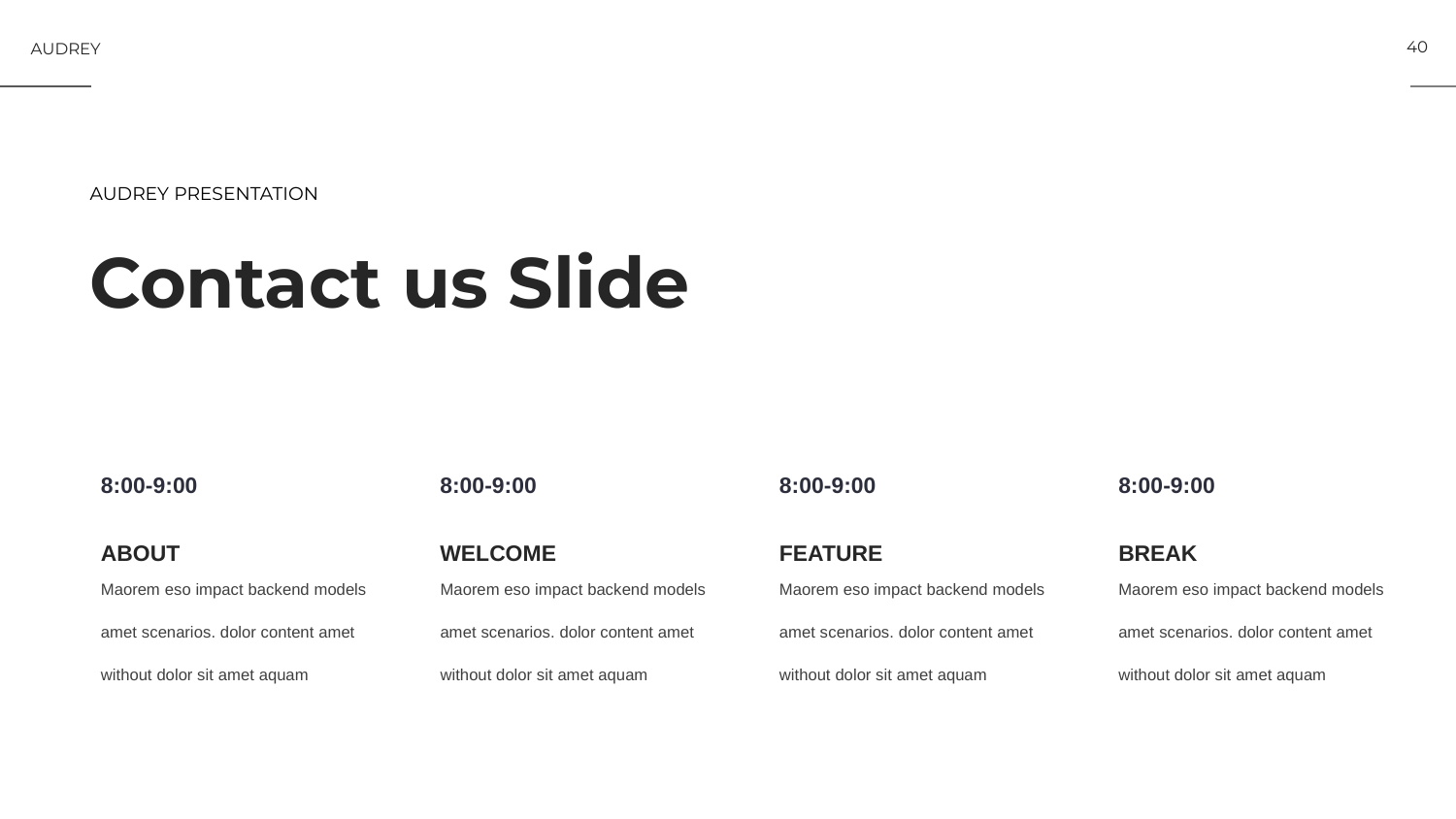

40
AUDREY
AUDREY PRESENTATION
Contact us Slide
8:00-9:00
WELCOME
8:00-9:00
FEATURE
8:00-9:00
ABOUT
8:00-9:00
BREAK
Maorem eso impact backend models amet scenarios. dolor content amet without dolor sit amet aquam
Maorem eso impact backend models amet scenarios. dolor content amet without dolor sit amet aquam
Maorem eso impact backend models amet scenarios. dolor content amet without dolor sit amet aquam
Maorem eso impact backend models amet scenarios. dolor content amet without dolor sit amet aquam